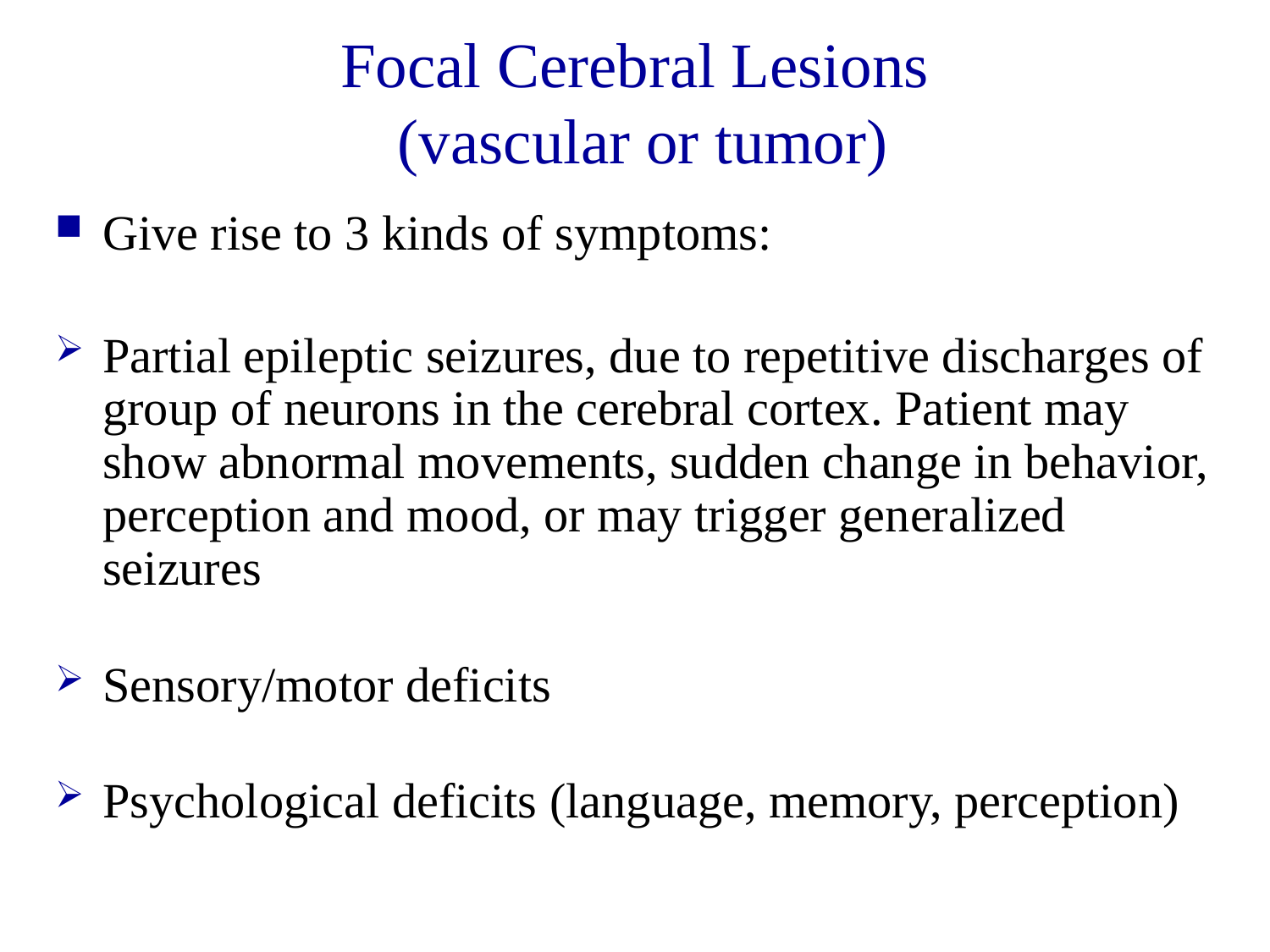

# Focal Cerebral Lesions (vascular or tumor)
Give rise to 3 kinds of symptoms:
Partial epileptic seizures, due to repetitive discharges of group of neurons in the cerebral cortex. Patient may show abnormal movements, sudden change in behavior, perception and mood, or may trigger generalized seizures
Sensory/motor deficits
Psychological deficits (language, memory, perception)